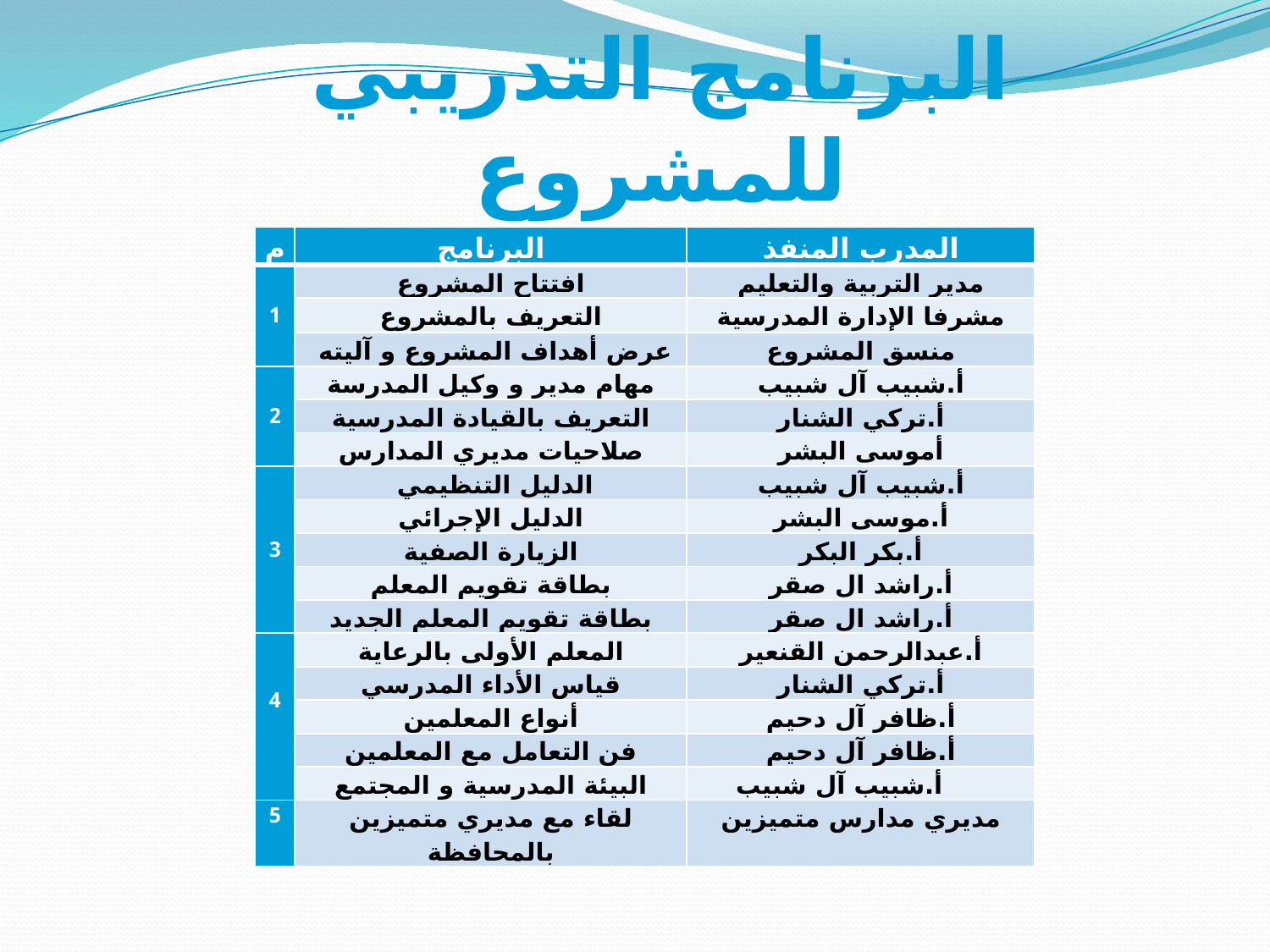

البرنامج التدريبي للمشروع
| م | البرنامج | المدرب المنفذ |
| --- | --- | --- |
| 1 | افتتاح المشروع | مدير التربية والتعليم |
|  | التعريف بالمشروع | مشرفا الإدارة المدرسية |
|  | عرض أهداف المشروع و آليته | منسق المشروع |
| 2 | مهام مدير و وكيل المدرسة | أ.شبيب آل شبيب |
|  | التعريف بالقيادة المدرسية | أ.تركي الشنار |
|  | صلاحيات مديري المدارس | أموسى البشر |
| 3 | الدليل التنظيمي | أ.شبيب آل شبيب |
|  | الدليل الإجرائي | أ.موسى البشر |
|  | الزيارة الصفية | أ.بكر البكر |
|  | بطاقة تقويم المعلم | أ.راشد ال صقر |
|  | بطاقة تقويم المعلم الجديد | أ.راشد ال صقر |
| 4 | المعلم الأولى بالرعاية | أ.عبدالرحمن القنعير |
|  | قياس الأداء المدرسي | أ.تركي الشنار |
|  | أنواع المعلمين | أ.ظافر آل دحيم |
|  | فن التعامل مع المعلمين | أ.ظافر آل دحيم |
|  | البيئة المدرسية و المجتمع | أ.شبيب آل شبيب |
| 5 | لقاء مع مديري متميزين بالمحافظة | مديري مدارس متميزين |